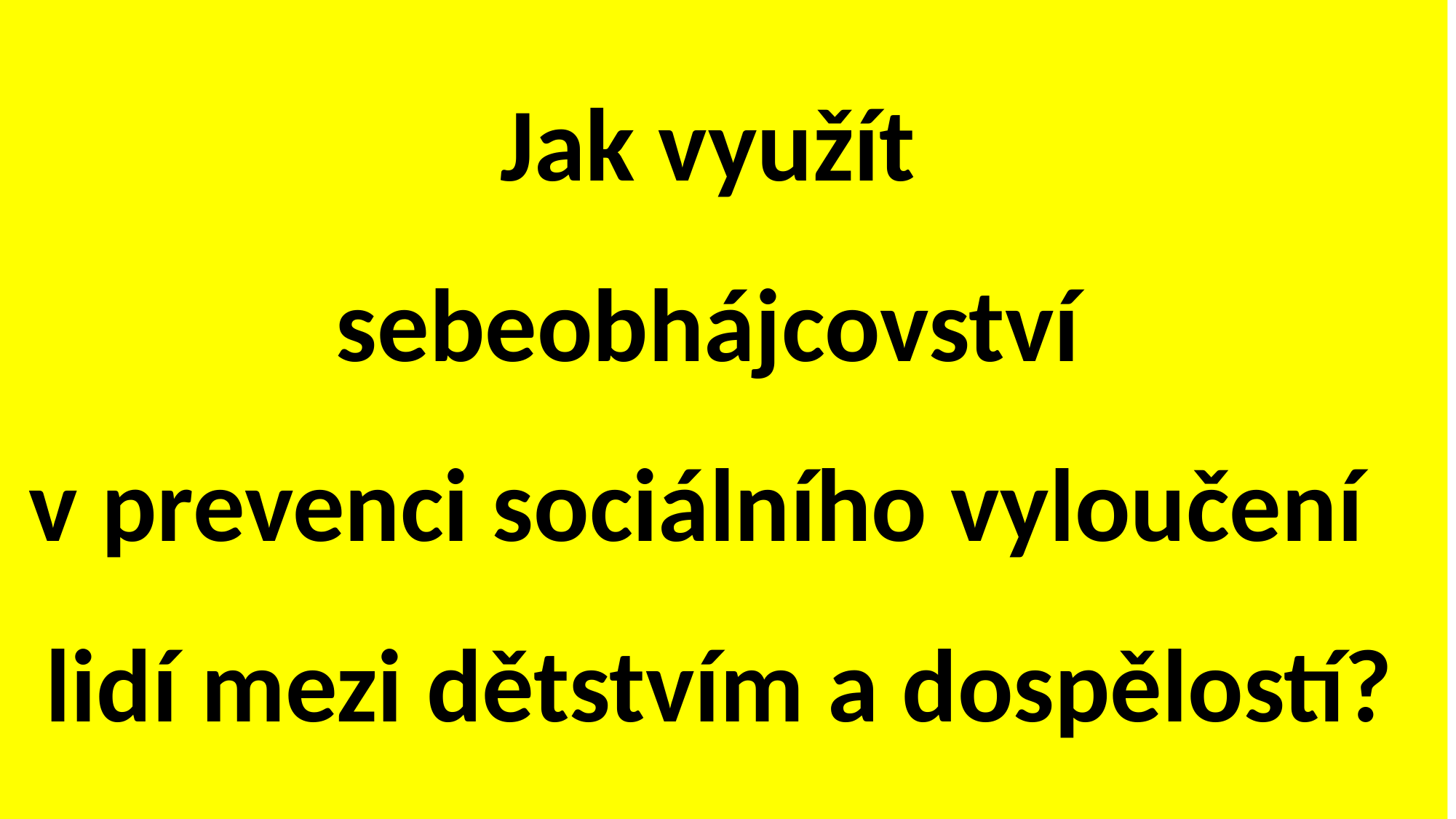

# Jak využít sebeobhájcovství v prevenci sociálního vyloučení lidí mezi dětstvím a dospělostí?